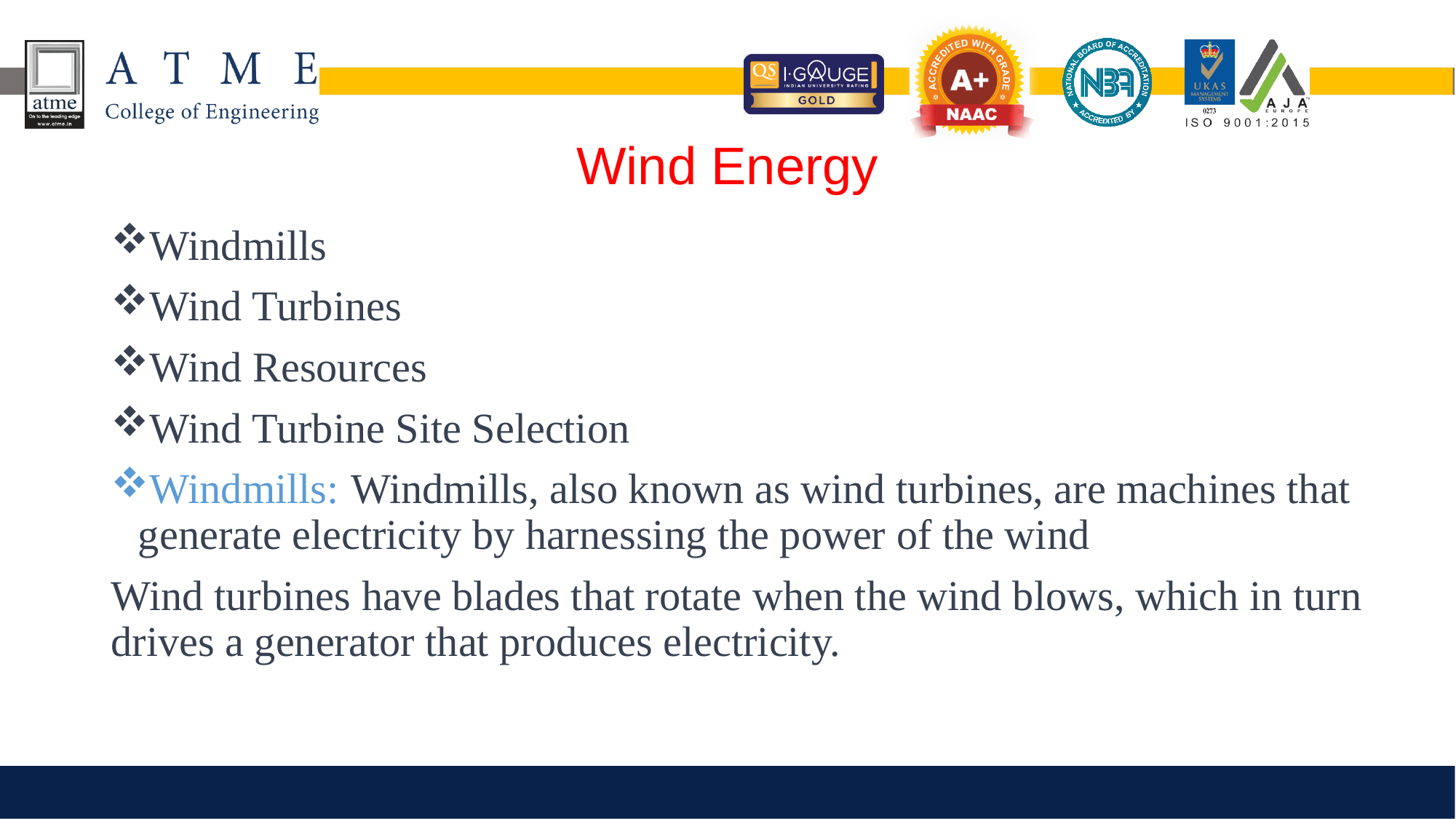

# Wind Energy
Windmills
Wind Turbines
Wind Resources
Wind Turbine Site Selection
Windmills: Windmills, also known as wind turbines, are machines that generate electricity by harnessing the power of the wind
Wind turbines have blades that rotate when the wind blows, which in turn drives a generator that produces electricity.